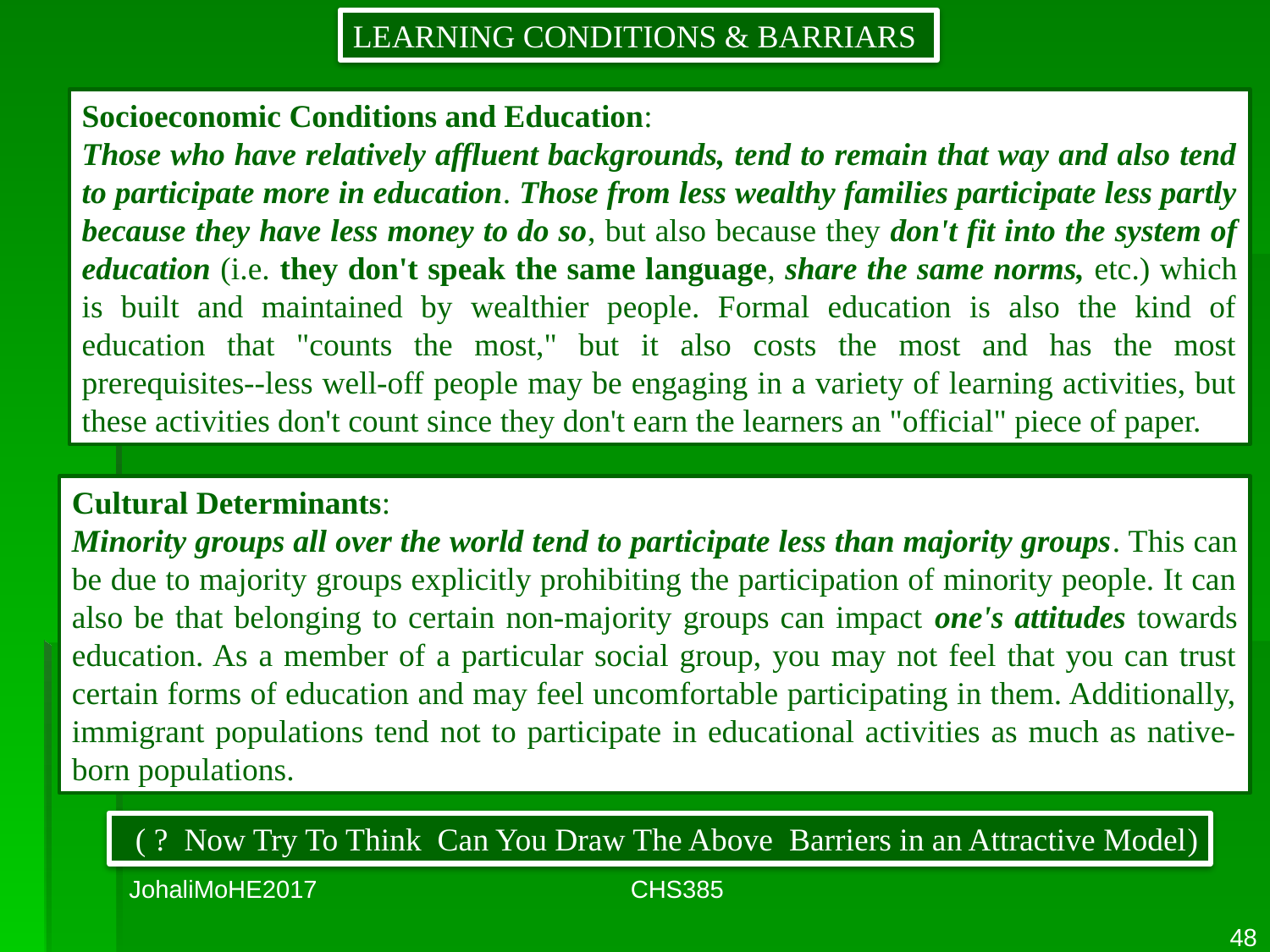

LEARNING CONDITIONS & BARRIARS
Socioeconomic Conditions and Education:
Those who have relatively affluent backgrounds, tend to remain that way and also tend to participate more in education. Those from less wealthy families participate less partly because they have less money to do so, but also because they don't fit into the system of education (i.e. they don't speak the same language, share the same norms, etc.) which is built and maintained by wealthier people. Formal education is also the kind of education that "counts the most," but it also costs the most and has the most prerequisites--less well-off people may be engaging in a variety of learning activities, but these activities don't count since they don't earn the learners an "official" piece of paper.
Cultural Determinants:
Minority groups all over the world tend to participate less than majority groups. This can be due to majority groups explicitly prohibiting the participation of minority people. It can also be that belonging to certain non-majority groups can impact one's attitudes towards education. As a member of a particular social group, you may not feel that you can trust certain forms of education and may feel uncomfortable participating in them. Additionally, immigrant populations tend not to participate in educational activities as much as native-born populations.
(Now Try To Think  Can You Draw The Above  Barriers in an Attractive Model  ? )
JohaliMoHE2017
CHS385
48